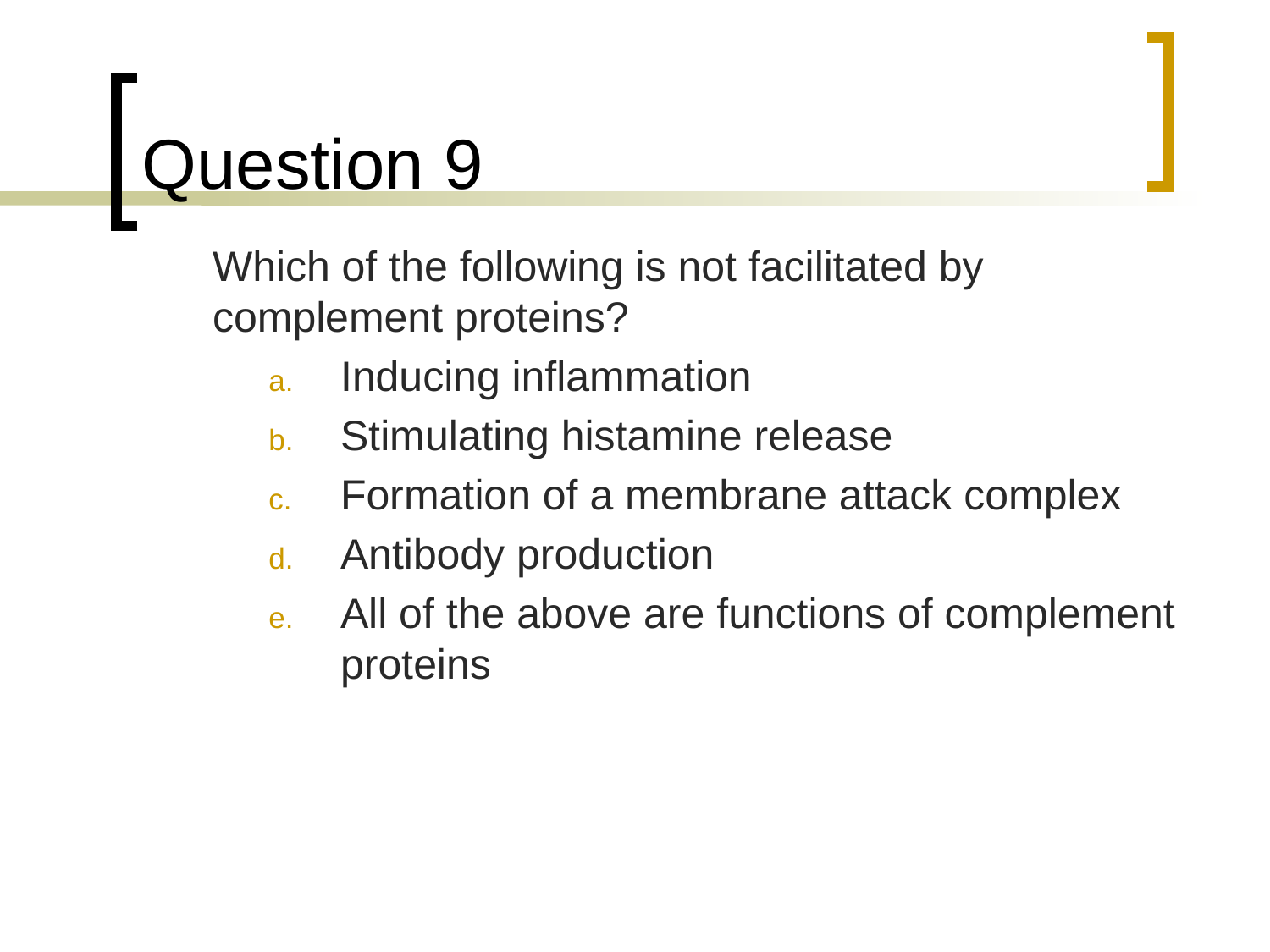

# Question 9
	Which of the following is not facilitated by complement proteins?
Inducing inflammation
Stimulating histamine release
Formation of a membrane attack complex
Antibody production
All of the above are functions of complement proteins